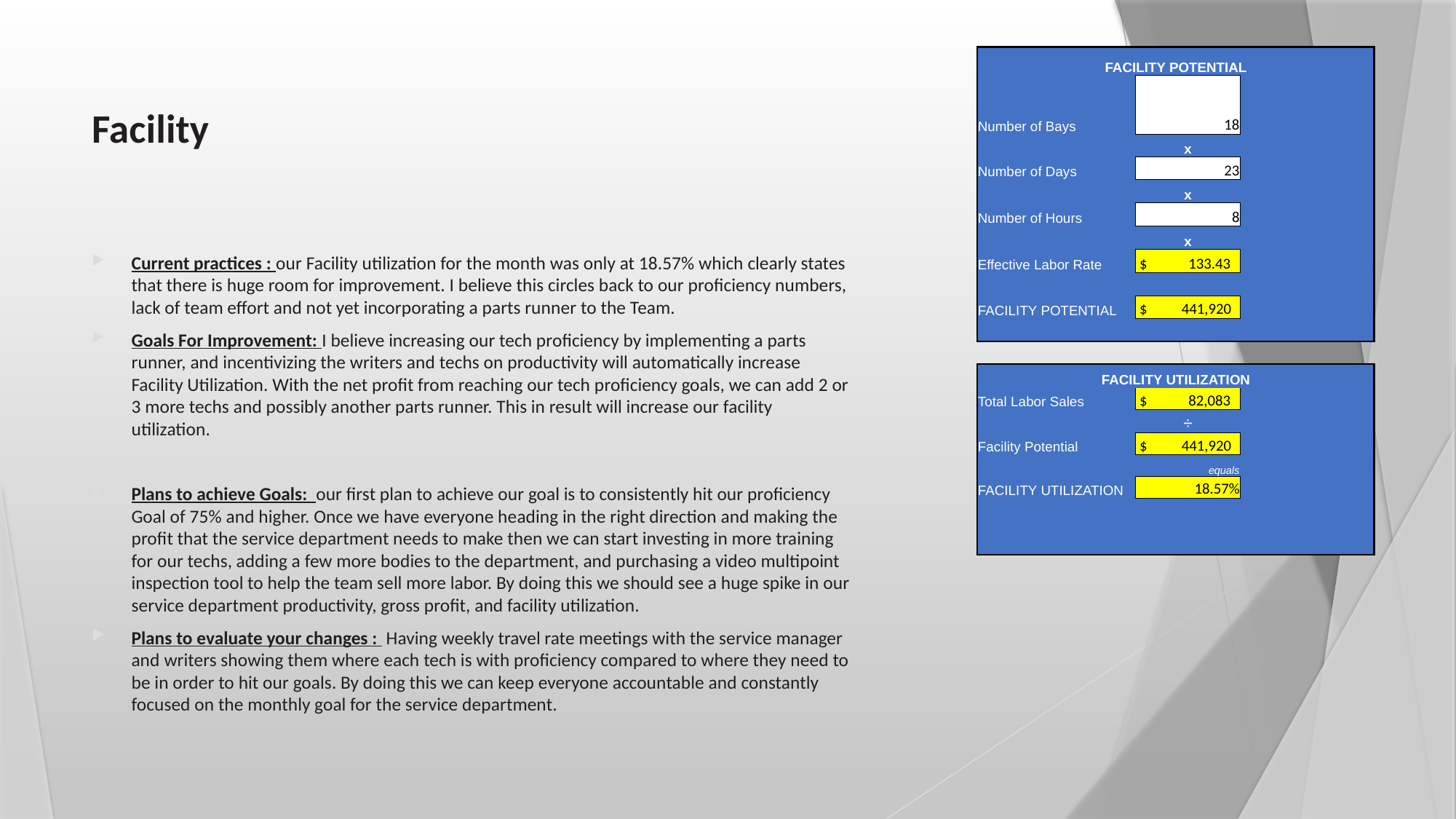

| FACILITY POTENTIAL |  |  |  |
| --- | --- | --- | --- |
| Number of Bays | 18 |  |  |
|  | x |  |  |
| Number of Days | 23 |  |  |
|  | x |  |  |
| Number of Hours | 8 |  |  |
|  | x |  |  |
| Effective Labor Rate | $ 133.43 |  |  |
|  |  |  |  |
| FACILITY POTENTIAL | $ 441,920 |  |  |
|  |  |  |  |
|  |  |  |  |
| FACILITY UTILIZATION |  |  |  |
| Total Labor Sales | $ 82,083 |  |  |
|  | ÷ |  |  |
| Facility Potential | $ 441,920 |  |  |
|  | equals |  |  |
| FACILITY UTILIZATION | 18.57% |  |  |
|  |  |  |  |
|  |  |  |  |
# Facility

Current practices : our Facility utilization for the month was only at 18.57% which clearly states that there is huge room for improvement. I believe this circles back to our proficiency numbers, lack of team effort and not yet incorporating a parts runner to the Team.
Goals For Improvement: I believe increasing our tech proficiency by implementing a parts runner, and incentivizing the writers and techs on productivity will automatically increase Facility Utilization. With the net profit from reaching our tech proficiency goals, we can add 2 or 3 more techs and possibly another parts runner. This in result will increase our facility utilization.

Plans to achieve Goals:  our first plan to achieve our goal is to consistently hit our proficiency Goal of 75% and higher. Once we have everyone heading in the right direction and making the profit that the service department needs to make then we can start investing in more training for our techs, adding a few more bodies to the department, and purchasing a video multipoint inspection tool to help the team sell more labor. By doing this we should see a huge spike in our service department productivity, gross profit, and facility utilization.
Plans to evaluate your changes :  Having weekly travel rate meetings with the service manager and writers showing them where each tech is with proficiency compared to where they need to be in order to hit our goals. By doing this we can keep everyone accountable and constantly focused on the monthly goal for the service department.